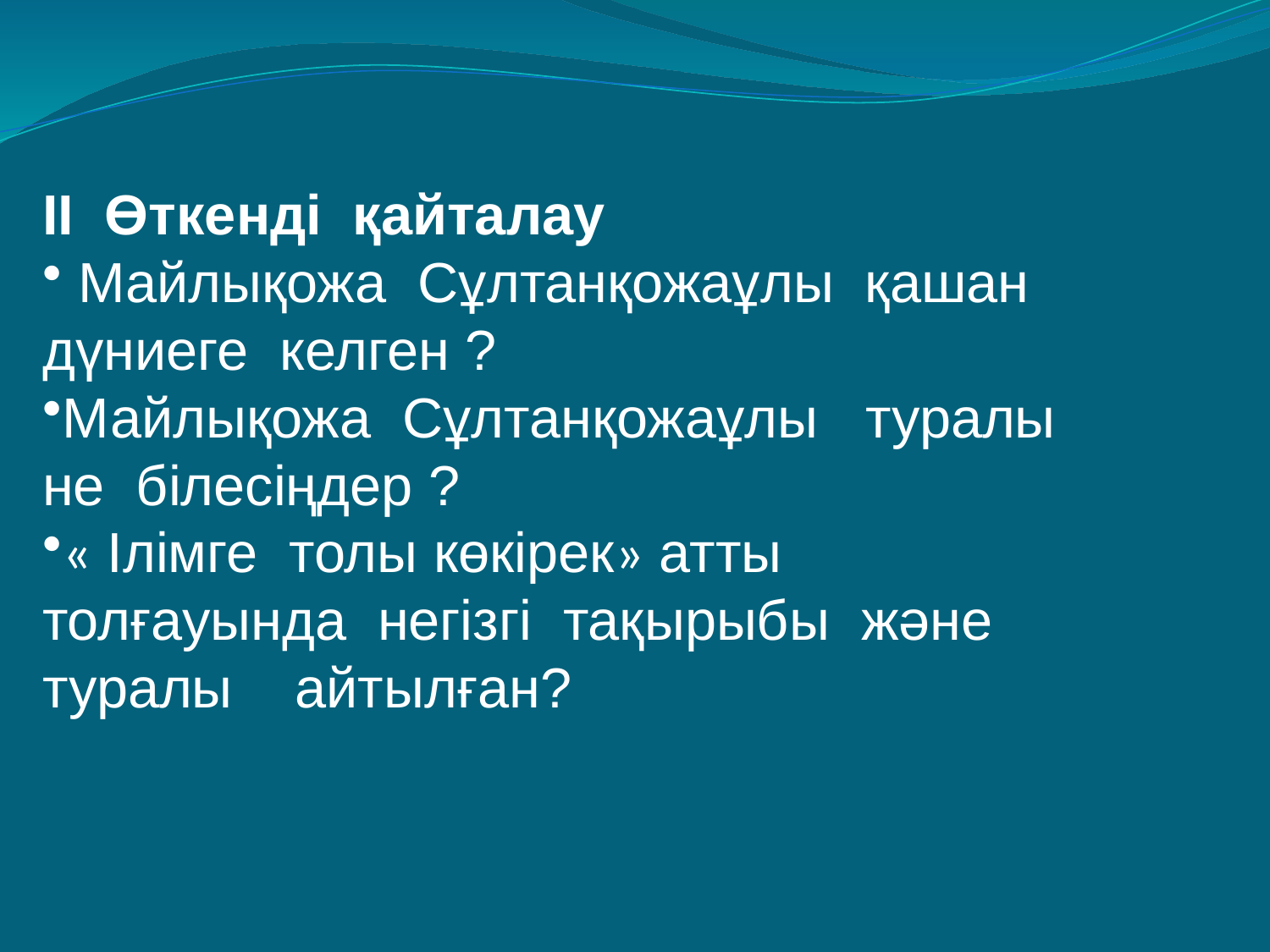

II  Өткенді  қайталау
 Майлықожа  Сұлтанқожаұлы  қашан  дүниеге  келген ?
Майлықожа  Сұлтанқожаұлы   туралы  не  білесіңдер ?
« Ілімге  толы көкірек» атты  толғауында  негізгі  тақырыбы  және  туралы    айтылған?